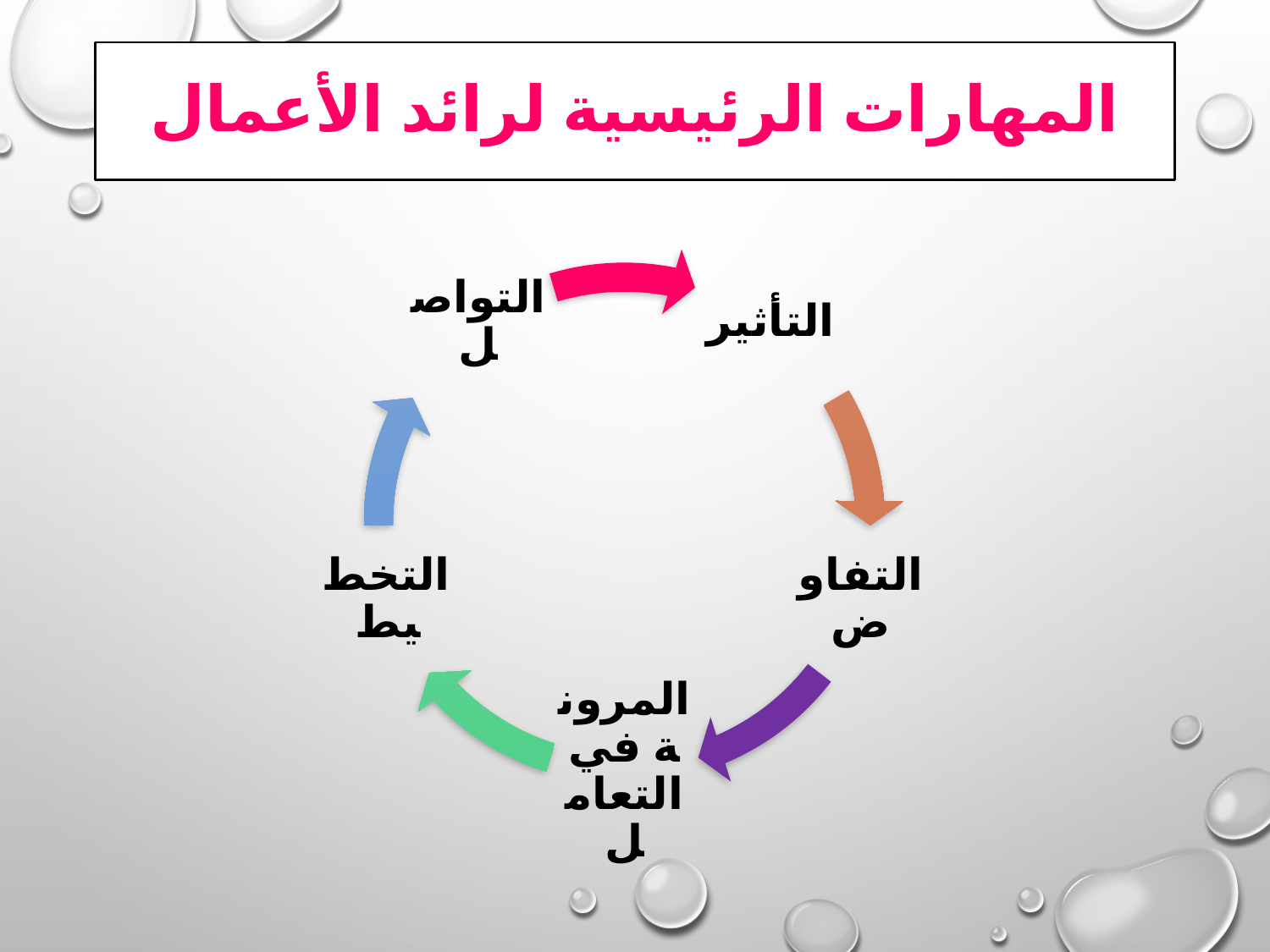

# المهارات الرئيسية لرائد الأعمال
التأثير
التفاوض
المرونة في التعامل
التخطيط
التواصل